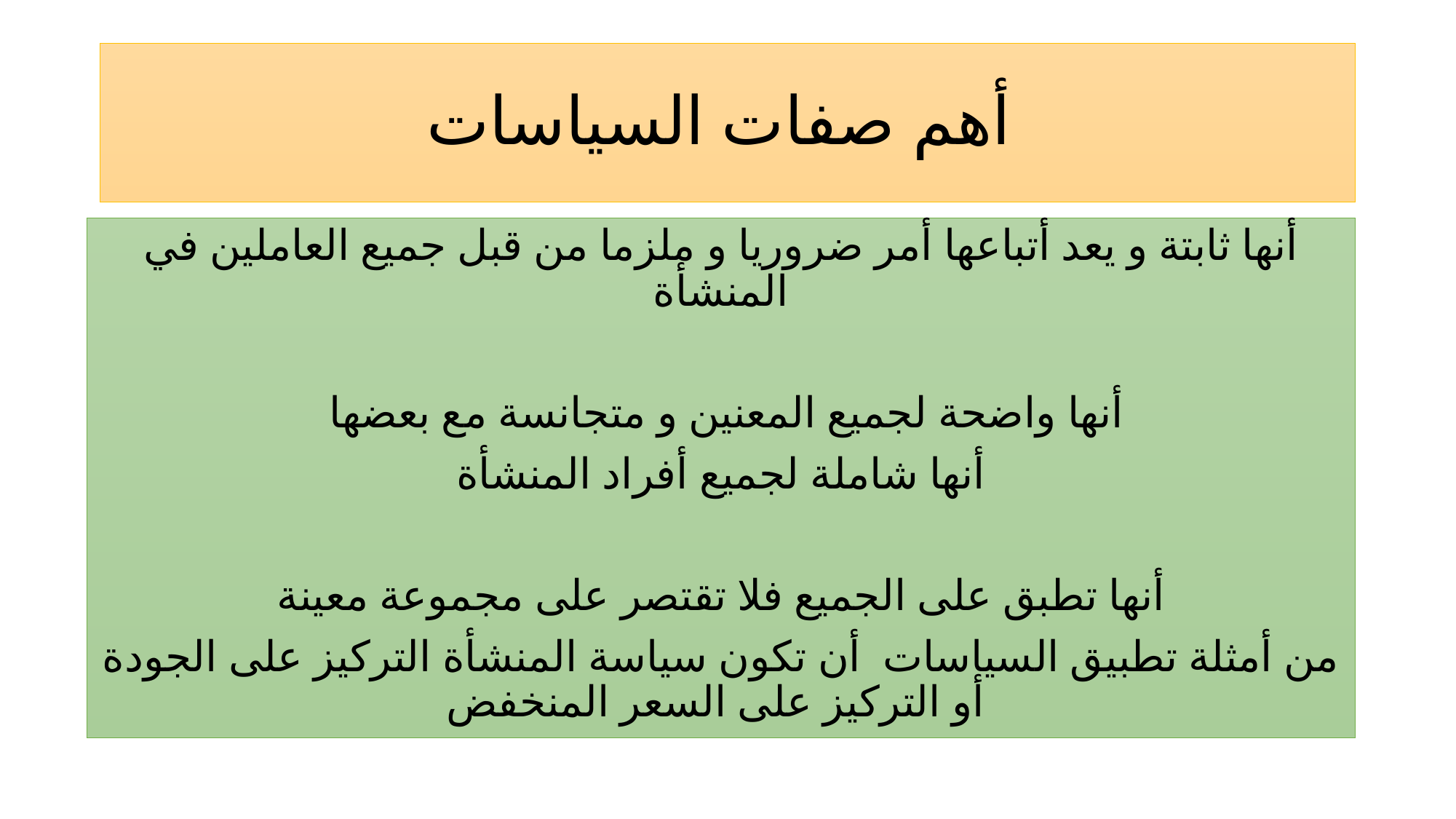

# أهم صفات السياسات
أنها ثابتة و يعد أتباعها أمر ضروريا و ملزما من قبل جميع العاملين في المنشأة

 أنها واضحة لجميع المعنين و متجانسة مع بعضها
أنها شاملة لجميع أفراد المنشأة

أنها تطبق على الجميع فلا تقتصر على مجموعة معينة
من أمثلة تطبيق السياسات  أن تكون سياسة المنشأة التركيز على الجودة أو التركيز على السعر المنخفض